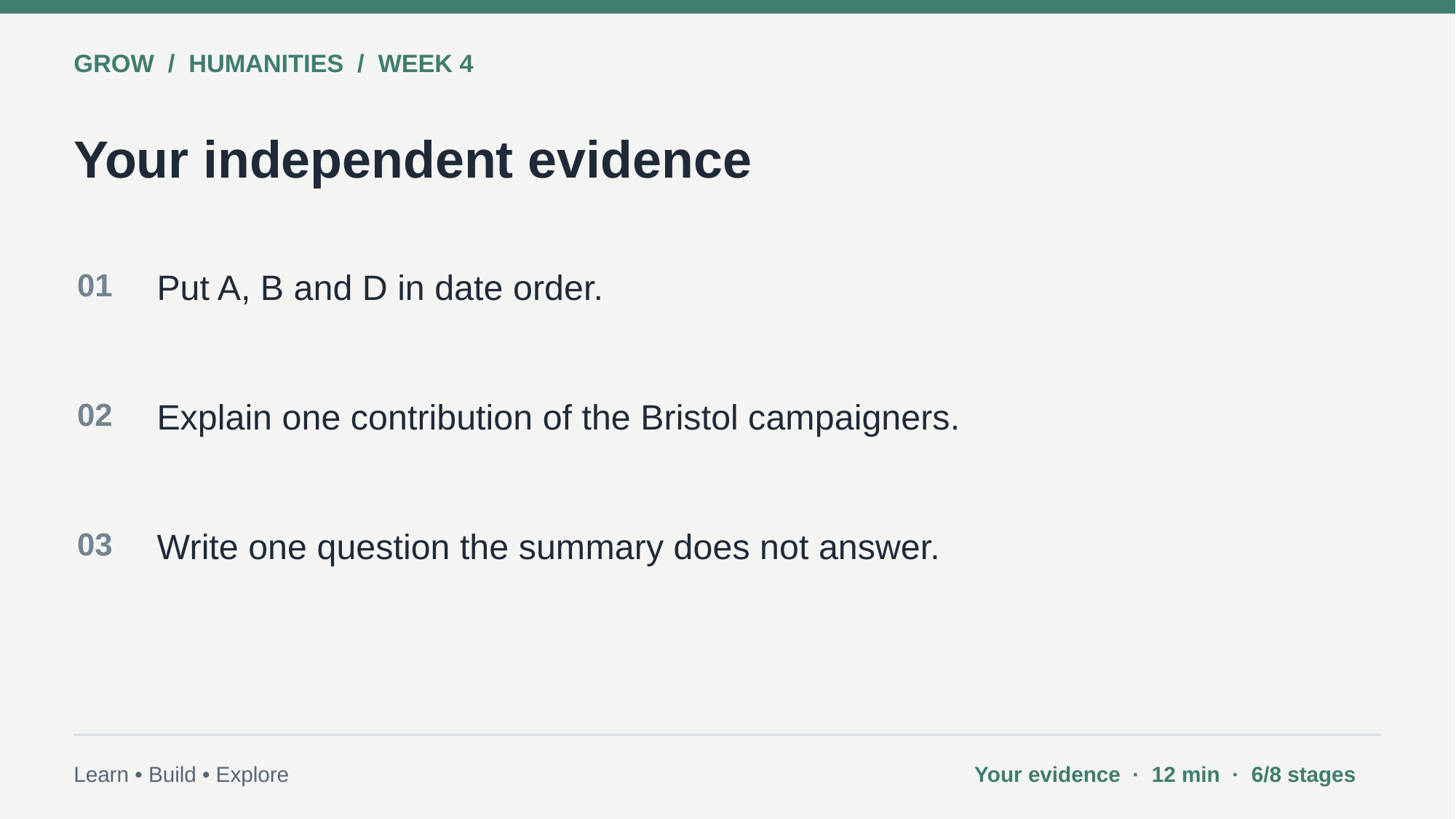

GROW  /  HUMANITIES  /  WEEK 4
Your independent evidence
01
Put A, B and D in date order.
02
Explain one contribution of the Bristol campaigners.
03
Write one question the summary does not answer.

Learn • Build • Explore
Your evidence  ·  12 min  ·  6/8 stages